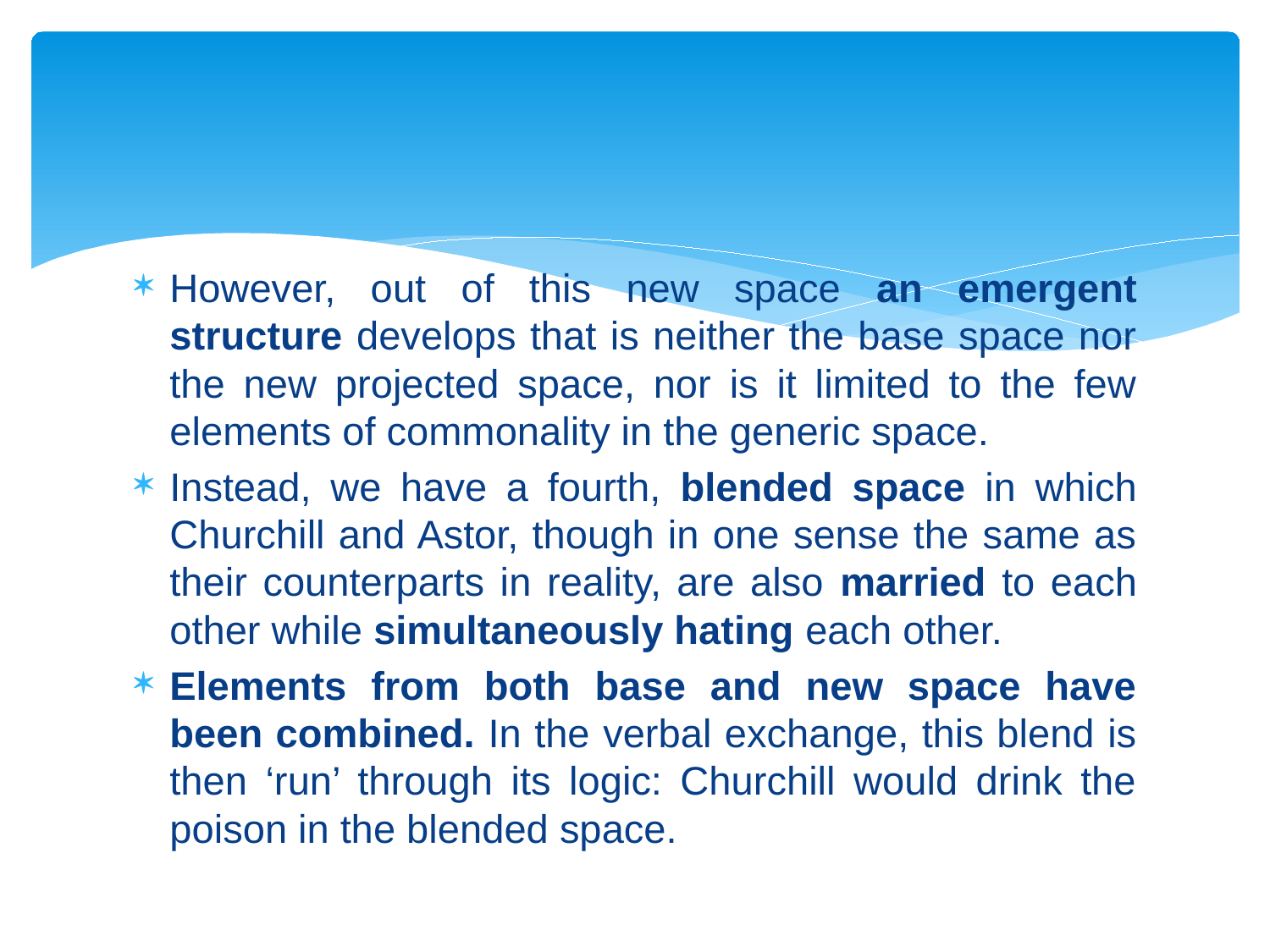

#
However, out of this new space an emergent structure develops that is neither the base space nor the new projected space, nor is it limited to the few elements of commonality in the generic space.
Instead, we have a fourth, blended space in which Churchill and Astor, though in one sense the same as their counterparts in reality, are also married to each other while simultaneously hating each other.
Elements from both base and new space have been combined. In the verbal exchange, this blend is then ‘run’ through its logic: Churchill would drink the poison in the blended space.